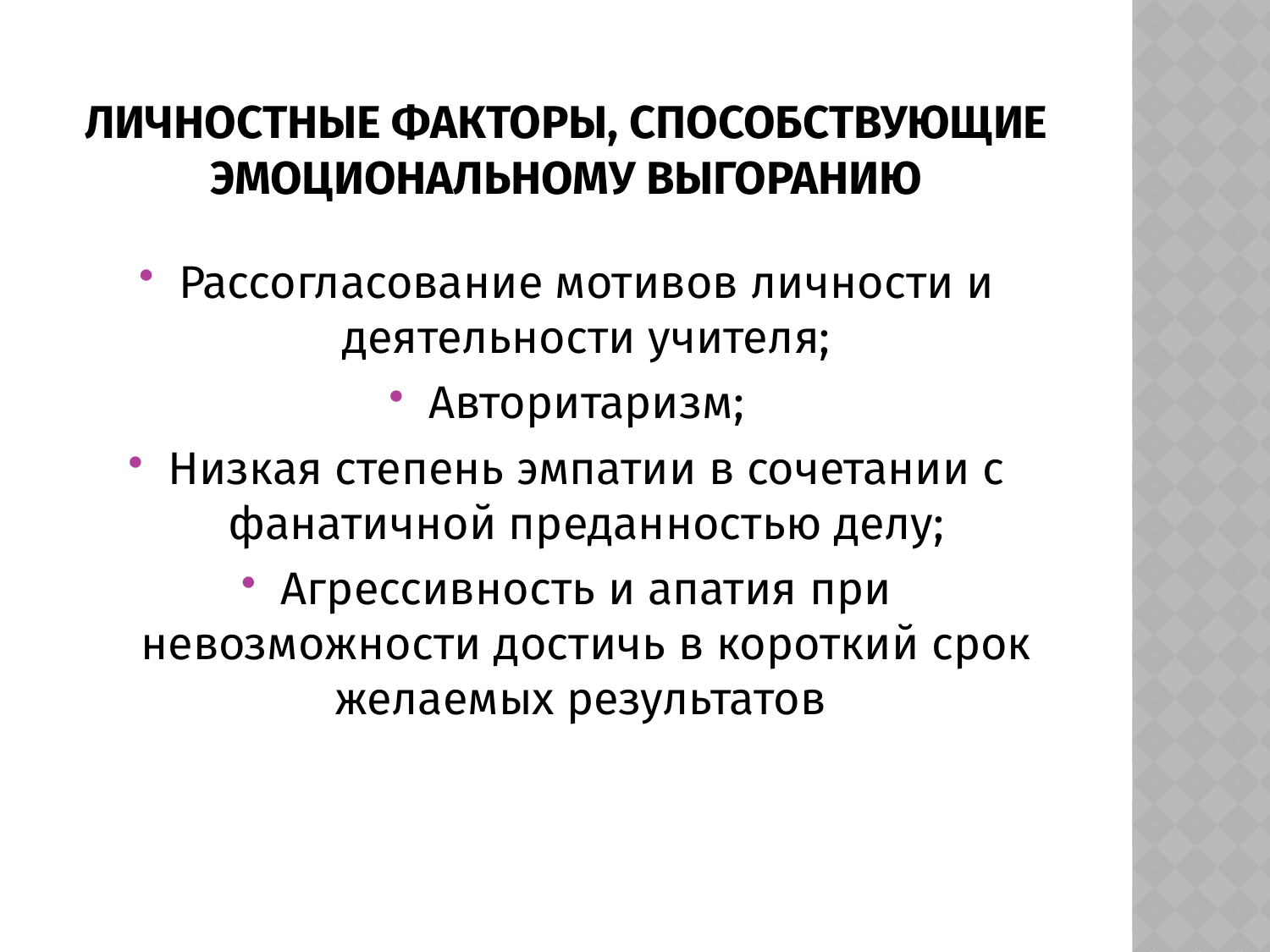

# Личностные факторы, способствующие эмоциональному выгоранию
Рассогласование мотивов личности и деятельности учителя;
Авторитаризм;
Низкая степень эмпатии в сочетании с фанатичной преданностью делу;
Агрессивность и апатия при невозможности достичь в короткий срок желаемых результатов